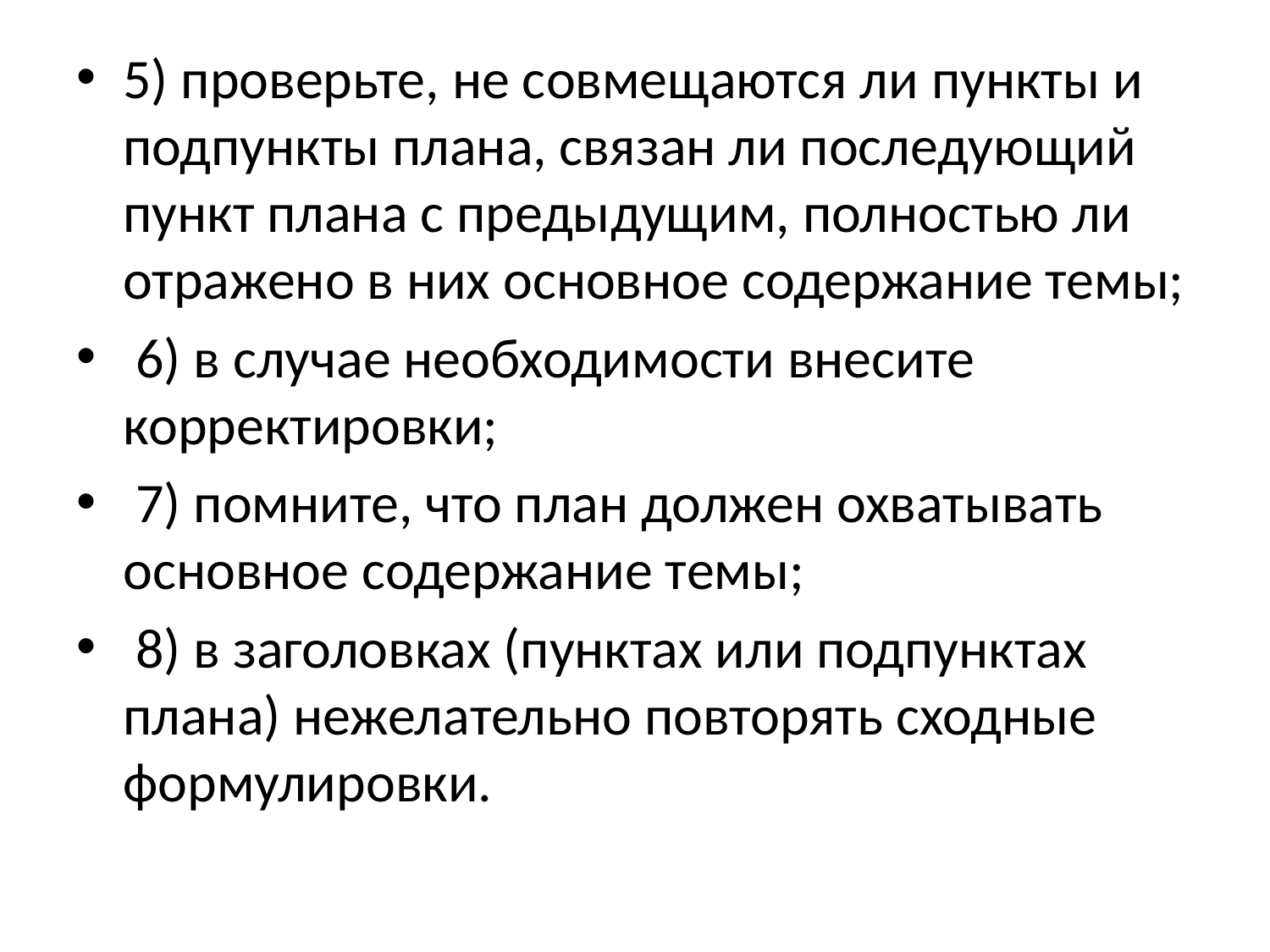

5) проверьте, не совмещаются ли пункты и подпункты плана, связан ли последующий пункт плана с предыдущим, полностью ли отражено в них основное содержание темы;
 6) в случае необходимости внесите корректировки;
 7) помните, что план должен охватывать основное содержание темы;
 8) в заголовках (пунктах или подпунктах плана) нежелательно повторять сходные формулировки.